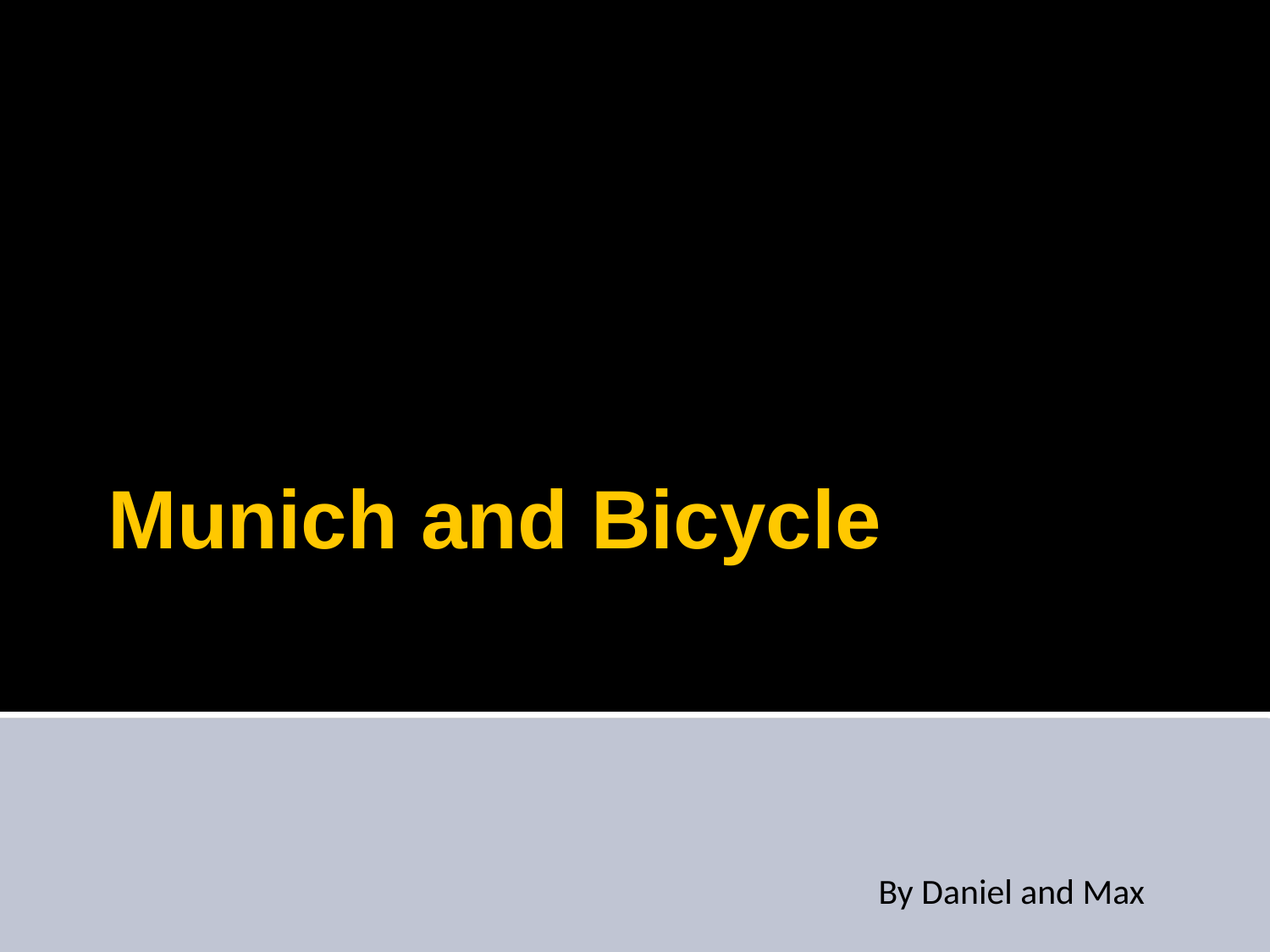

# Munich and Bicycle
By Daniel and Max